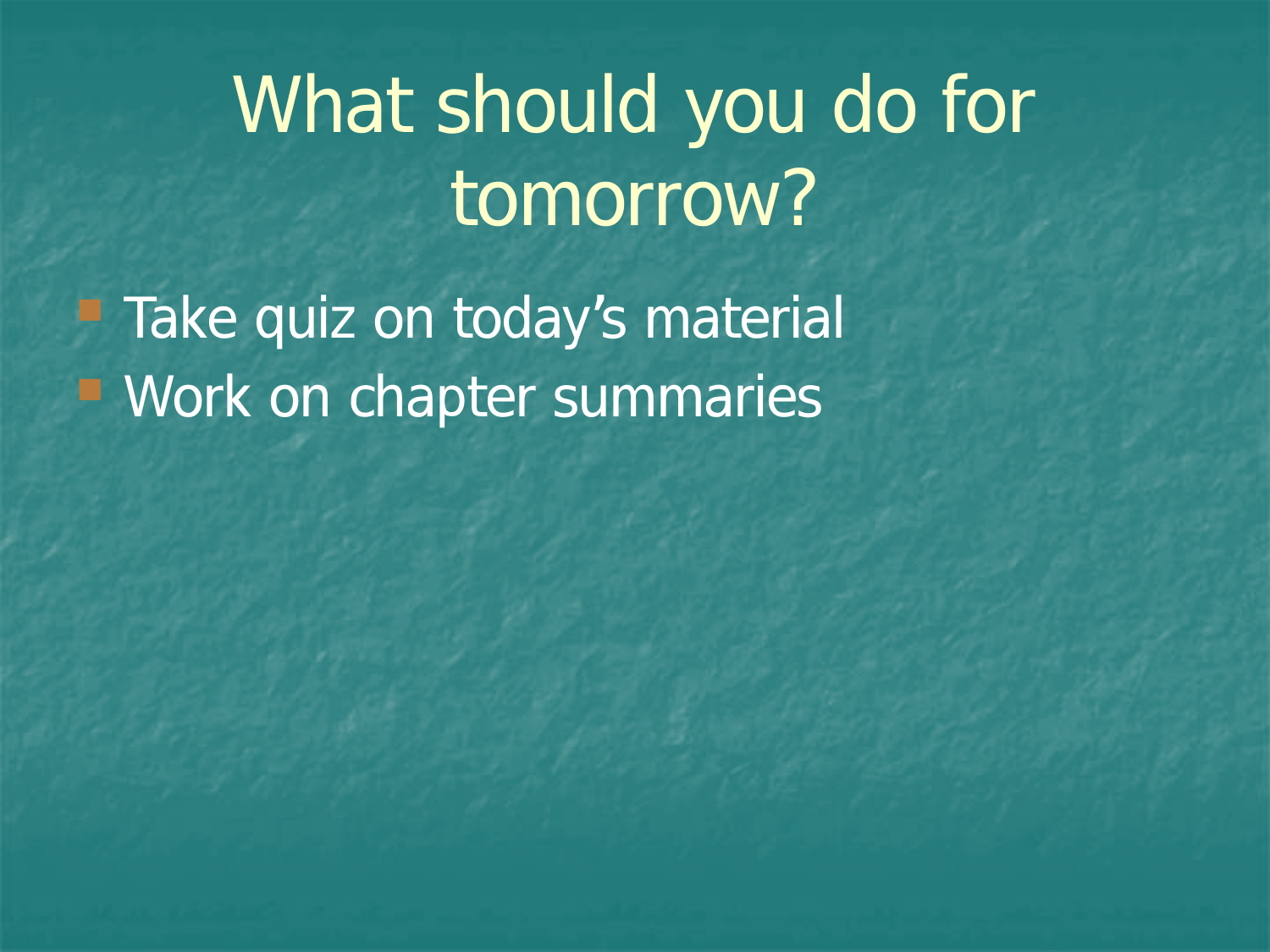

# What should you do for tomorrow?
Take quiz on today’s material
Work on chapter summaries